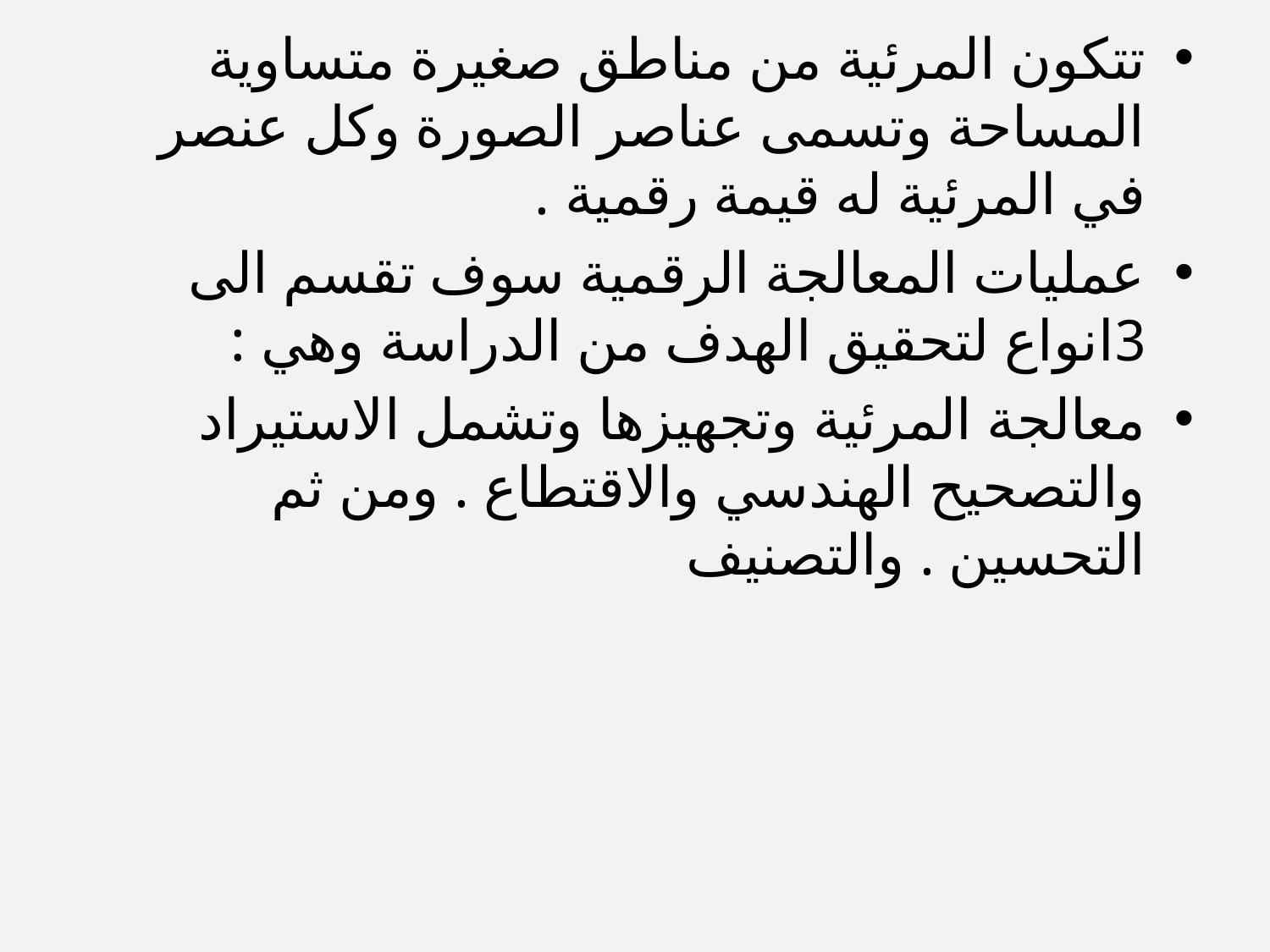

تتكون المرئية من مناطق صغيرة متساوية المساحة وتسمى عناصر الصورة وكل عنصر في المرئية له قيمة رقمية .
عمليات المعالجة الرقمية سوف تقسم الى 3انواع لتحقيق الهدف من الدراسة وهي :
معالجة المرئية وتجهيزها وتشمل الاستيراد والتصحيح الهندسي والاقتطاع . ومن ثم التحسين . والتصنيف